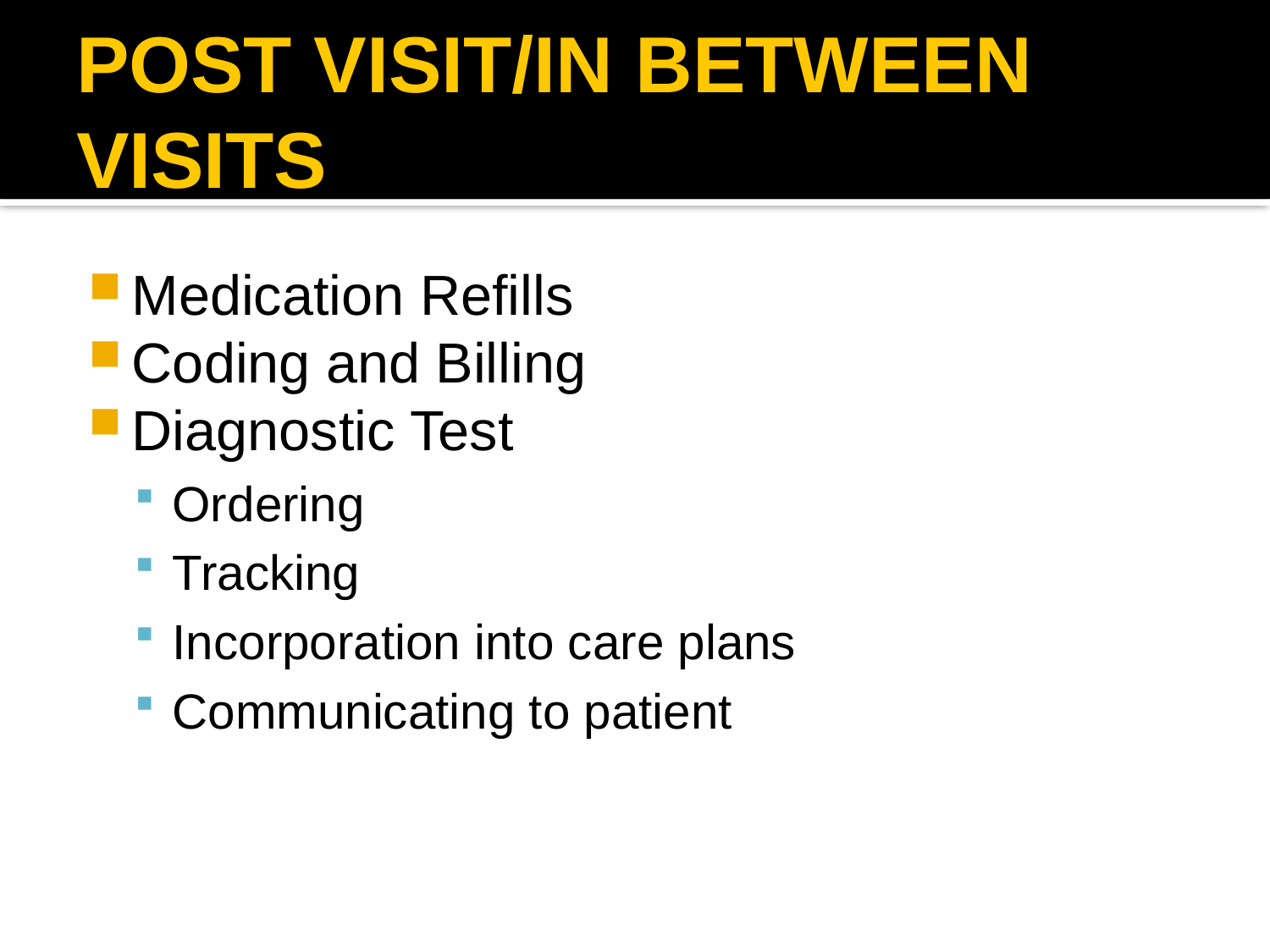

# POST VISIT/IN BETWEEN VISITS
Medication Refills
Coding and Billing
Diagnostic Test
Ordering
Tracking
Incorporation into care plans
Communicating to patient